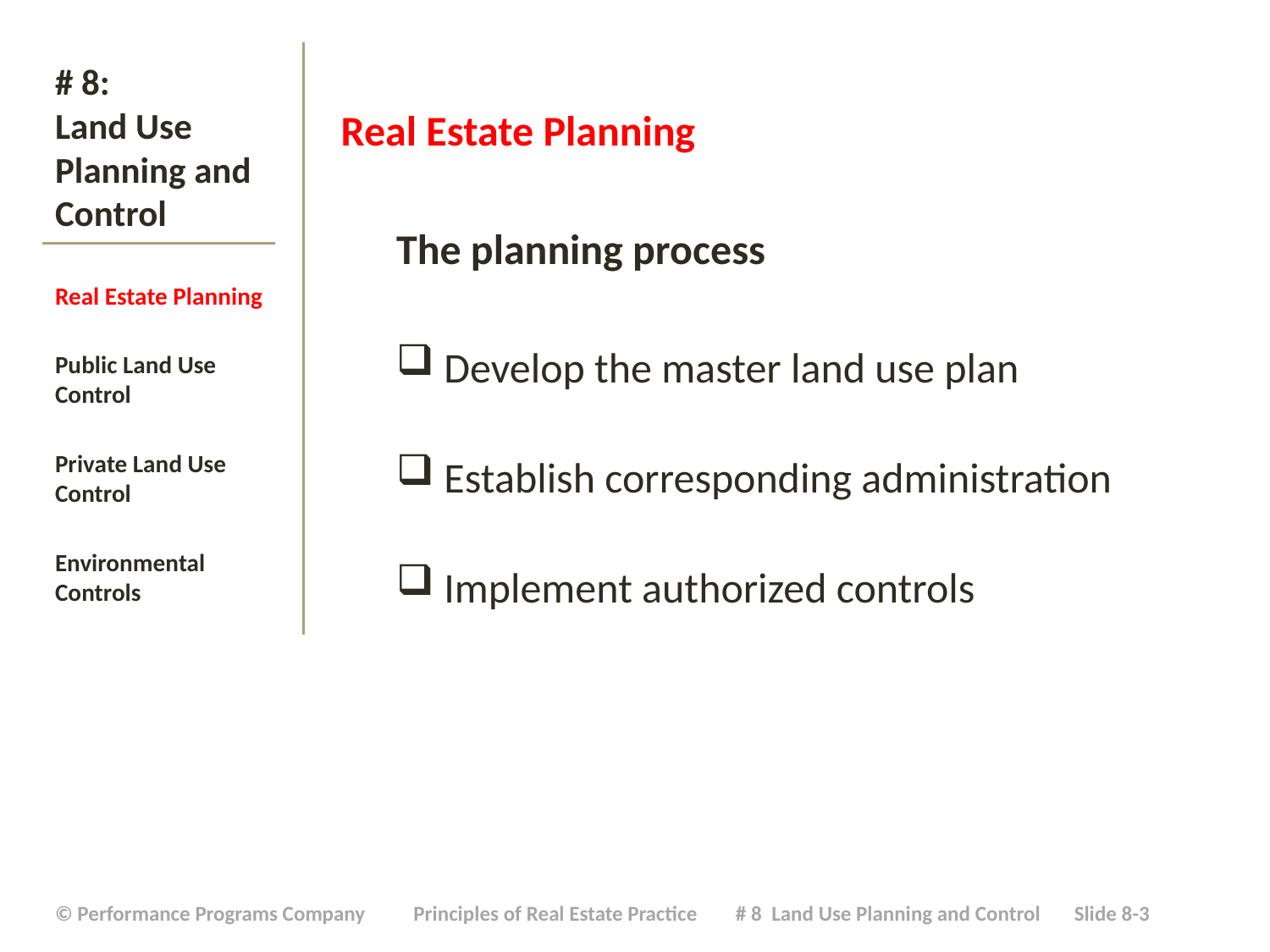

Real Estate Planning

The planning process

Develop the master land use plan
Establish corresponding administration
Implement authorized controls

# # 8: Land Use Planning and Control

Real Estate Planning

Public Land Use Control

Private Land Use Control

Environmental Controls

| © Performance Programs Company Principles of Real Estate Practice # 8 Land Use Planning and Control Slide 8-3 |
| --- |